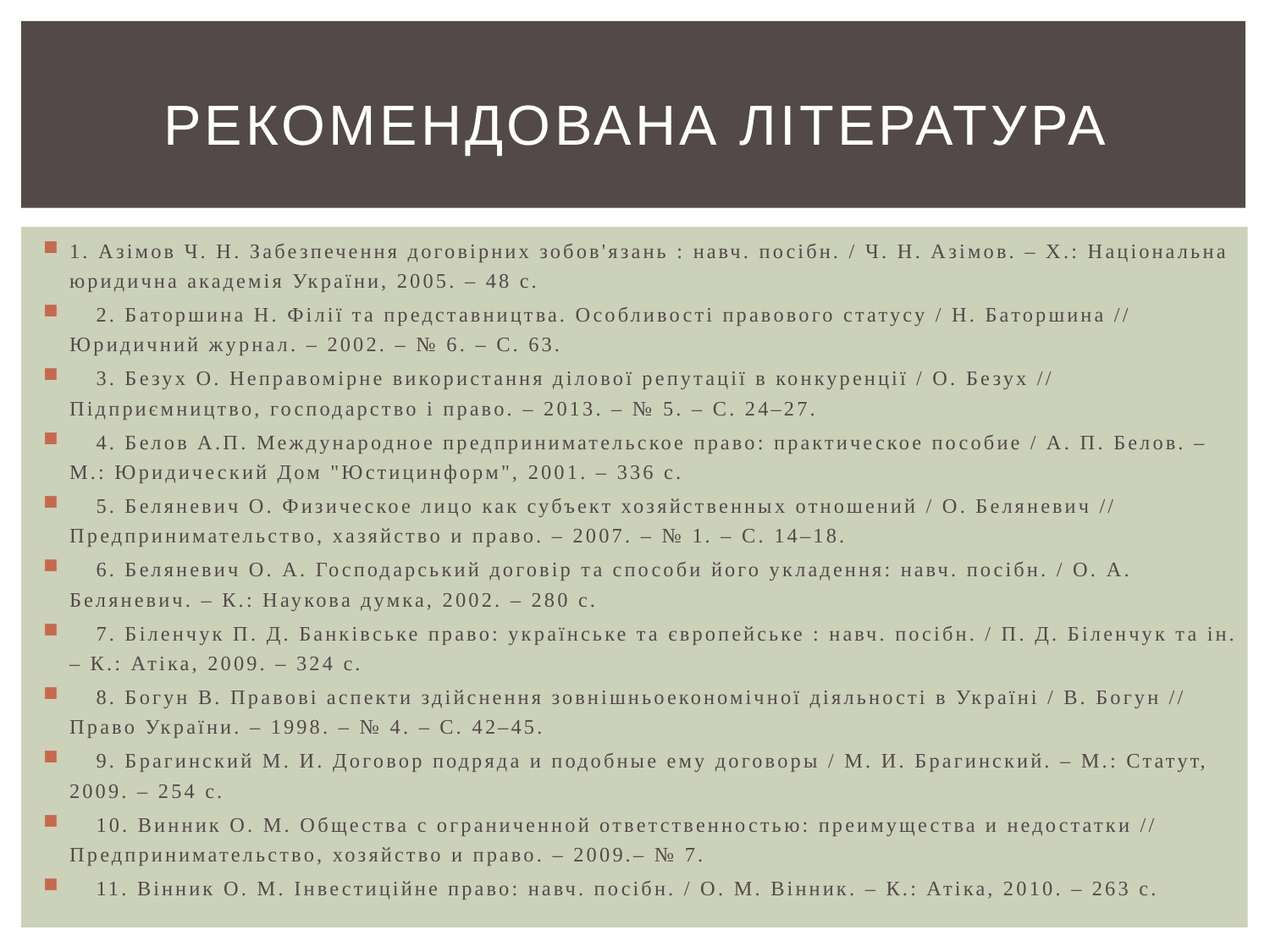

# РЕКОМЕНДОВАНА ЛІТЕРАТУРА
1. Азімов Ч. Н. Забезпечення договірних зобов'язань : навч. посібн. / Ч. Н. Азімов. – Х.: Національна юридична академія України, 2005. – 48 с.
	2. Баторшина Н. Філії та представництва. Особливості правового статусу / Н. Баторшина // Юридичний журнал. – 2002. – № 6. – С. 63.
	3. Безух О. Неправомірне використання ділової репутації в конкуренції / О. Безух // Підприємництво, господарство і право. – 2013. – № 5. – С. 24–27.
	4. Белов А.П. Международное предпринимательское право: практическое пособие / А. П. Белов. – М.: Юридический Дом "Юстицинформ", 2001. – 336 с.
	5. Беляневич О. Физическое лицо как субъект хозяйственных отношений / О. Беляневич // Предпринимательство, хазяйство и право. – 2007. – № 1. – С. 14–18.
	6. Беляневич О. А. Господарський договір та способи його укладення: навч. посібн. / О. А. Беляневич. – К.: Наукова думка, 2002. – 280 с.
	7. Біленчук П. Д. Банківське право: українське та європейське : навч. посібн. / П. Д. Біленчук та ін. – К.: Атіка, 2009. – 324 с.
	8. Богун В. Правові аспекти здійснення зовнішньоекономічної діяльності в Україні / В. Богун // Право України. – 1998. – № 4. – С. 42–45.
	9. Брагинский М. И. Договор подряда и подобные ему договоры / М. И. Брагинский. – М.: Статут, 2009. – 254 с.
	10. Винник О. М. Общества с ограниченной ответственностью: преимущества и недостатки // Предпринимательство, хозяйство и право. – 2009.– № 7.
	11. Вінник О. М. Інвестиційне право: навч. посібн. / О. М. Вінник. – К.: Атіка, 2010. – 263 с.